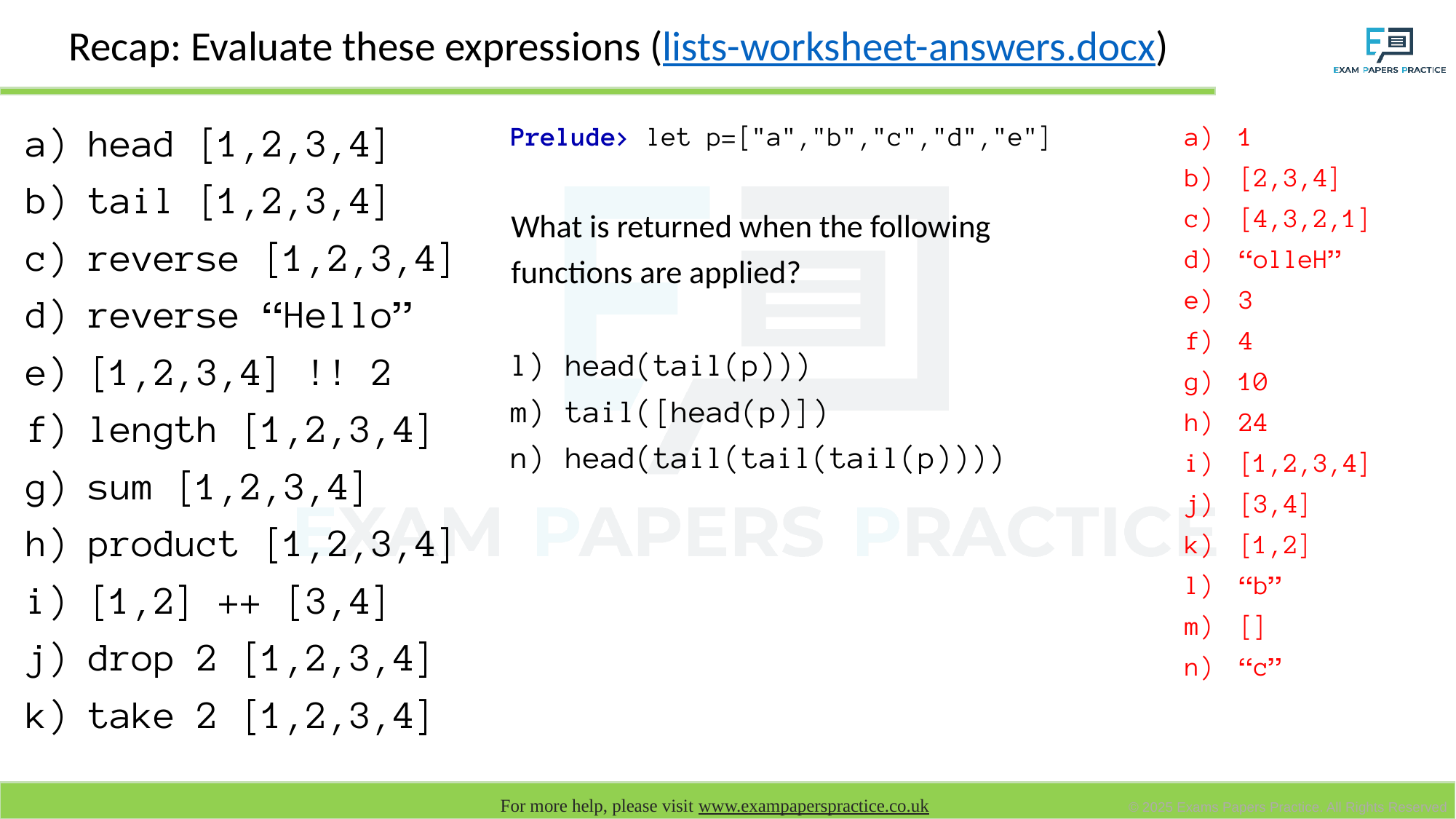

# Recap: Evaluate these expressions (lists-worksheet-answers.docx)
head [1,2,3,4]
tail [1,2,3,4]
reverse [1,2,3,4]
reverse “Hello”
[1,2,3,4] !! 2
length [1,2,3,4]
sum [1,2,3,4]
product [1,2,3,4]
[1,2] ++ [3,4]
drop 2 [1,2,3,4]
take 2 [1,2,3,4]

Prelude> let p=["a","b","c","d","e"]

What is returned when the following
functions are applied?

head(tail(p)))
tail([head(p)])
head(tail(tail(tail(p))))
1
[2,3,4]
[4,3,2,1]
“olleH”
3
4
10
24
[1,2,3,4]
[3,4]
[1,2]
“b”
[]
“c”